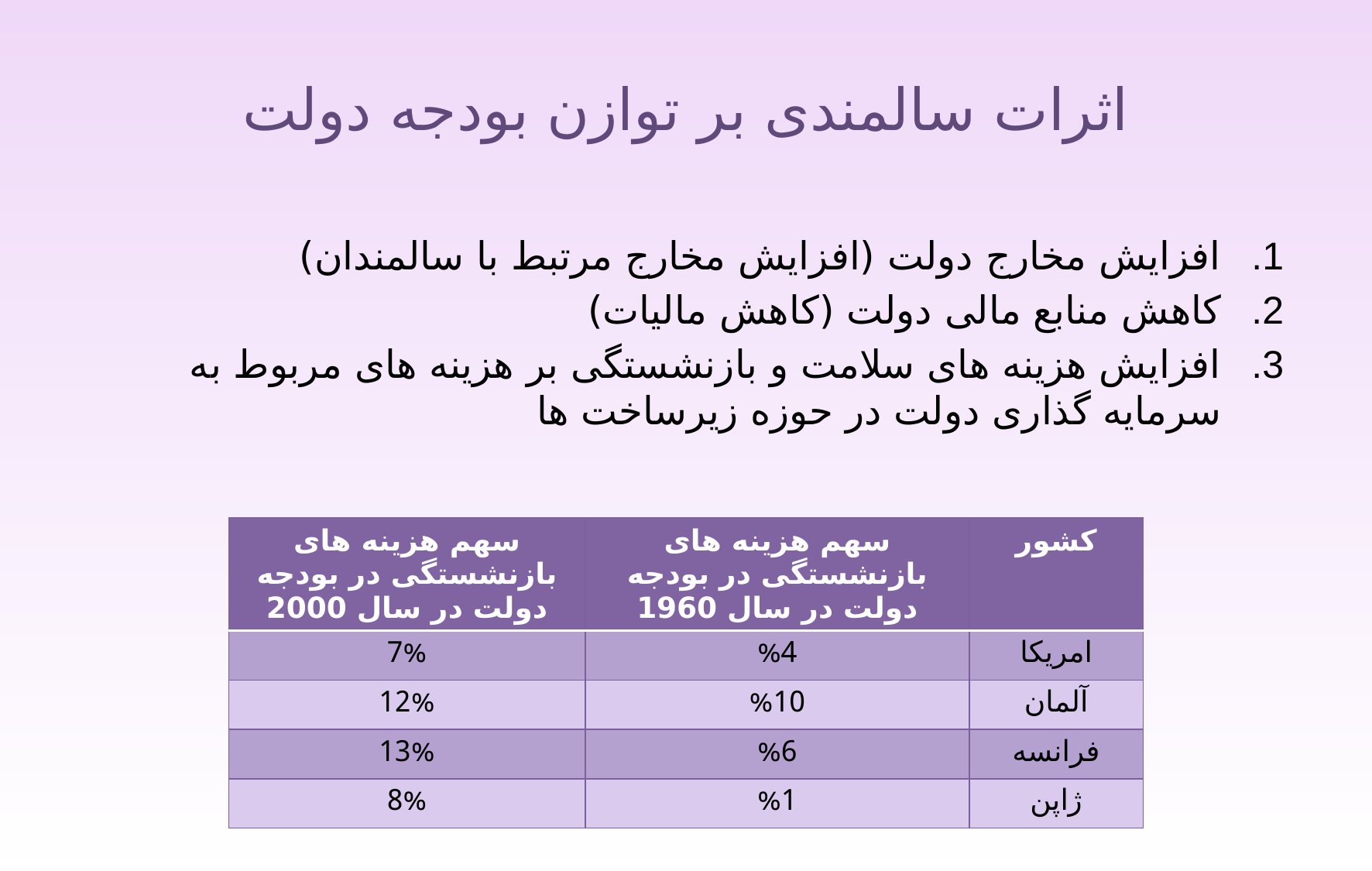

# اثرات سالمندی بر توازن بودجه دولت
افزایش مخارج دولت (افزایش مخارج مرتبط با سالمندان)
کاهش منابع مالی دولت (کاهش مالیات)
افزایش هزینه های سلامت و بازنشستگی بر هزینه های مربوط به سرمایه گذاری دولت در حوزه زیرساخت ها
| سهم هزینه های بازنشستگی در بودجه دولت در سال 2000 | سهم هزینه های بازنشستگی در بودجه دولت در سال 1960 | کشور |
| --- | --- | --- |
| 7% | %4 | امریکا |
| 12% | %10 | آلمان |
| 13% | %6 | فرانسه |
| 8% | %1 | ژاپن |